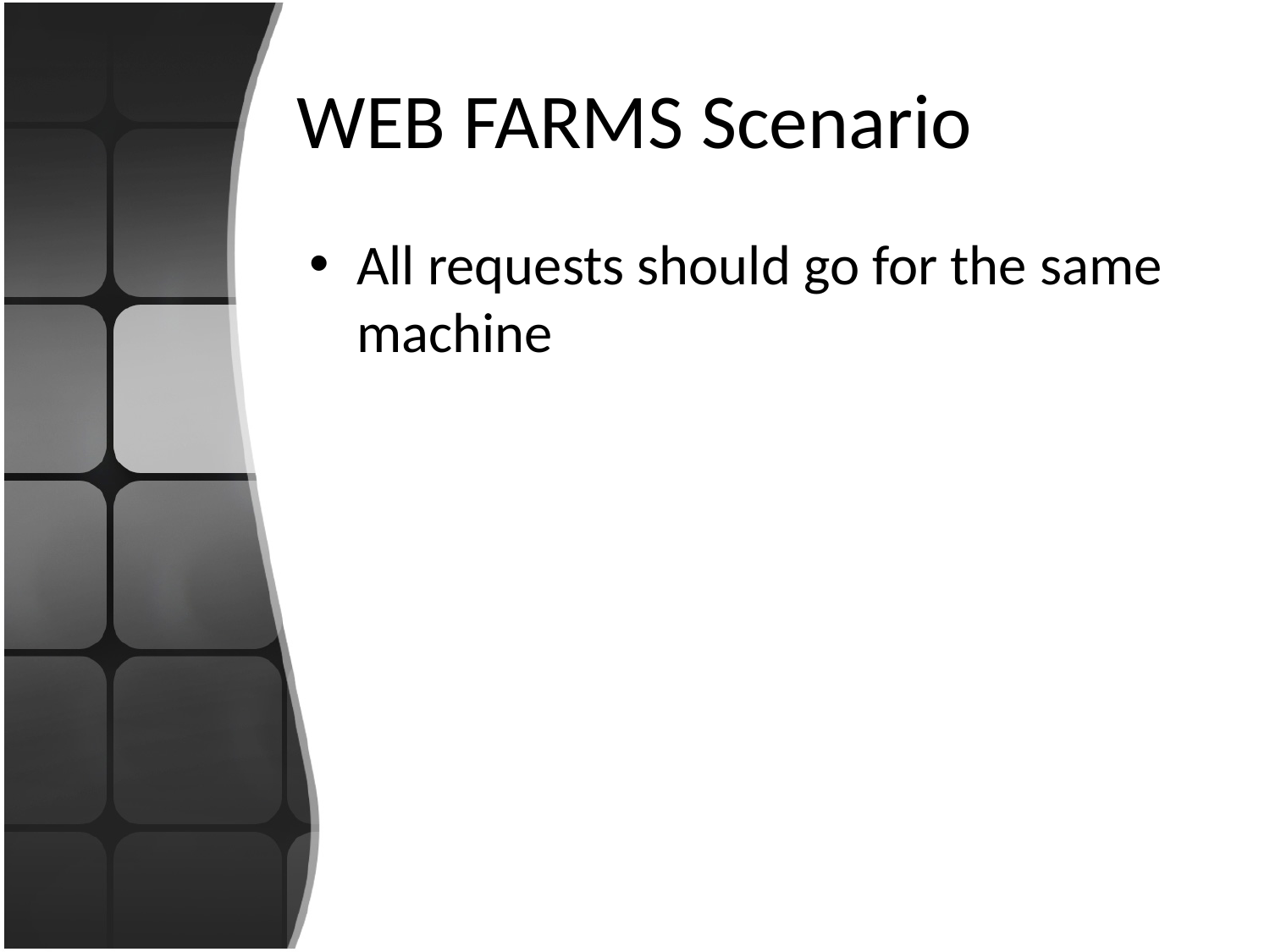

# WEB FARMS Scenario
All requests should go for the same machine